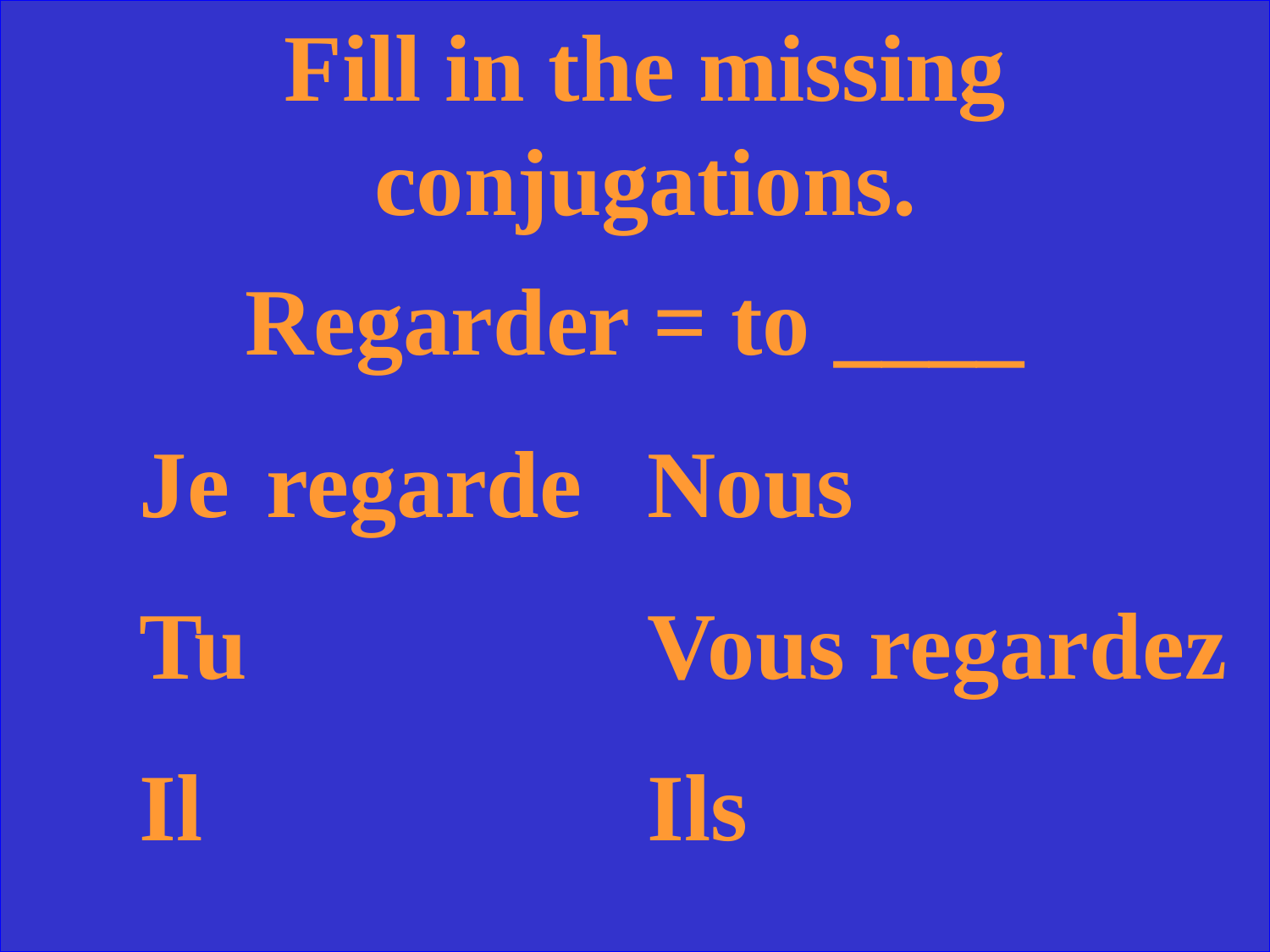

Fill in the missing conjugations.
Regarder = to ____
Je	regarde	Nous
Tu				Vous regardez
Il				Ils